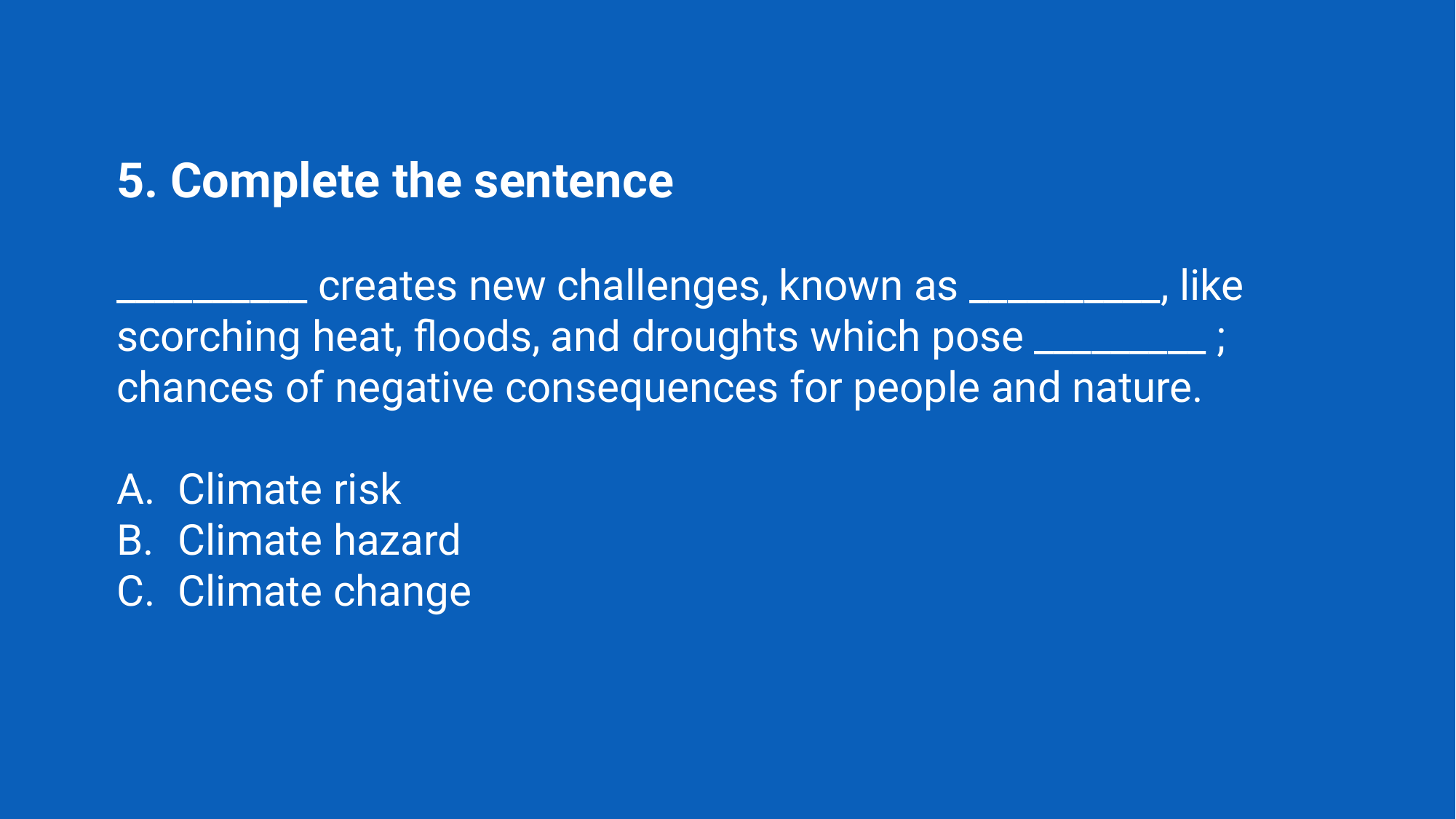

5. Complete the sentence

__________ creates new challenges, known as __________, like scorching heat, floods, and droughts which pose _________ ; chances of negative consequences for people and nature.

Climate risk
Climate hazard
Climate change